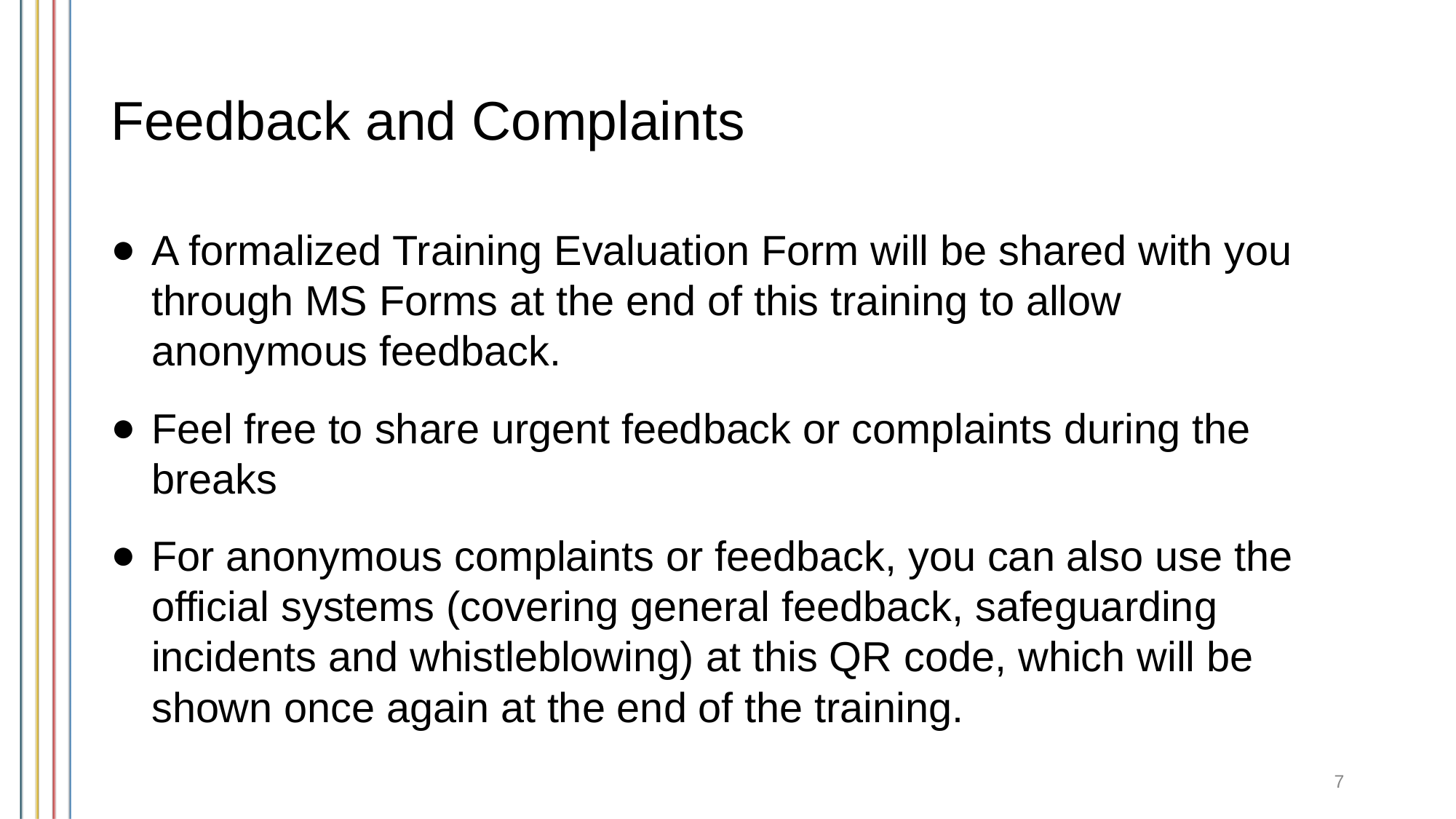

# Feedback and Complaints
A formalized Training Evaluation Form will be shared with you through MS Forms at the end of this training to allow anonymous feedback.
Feel free to share urgent feedback or complaints during the breaks
For anonymous complaints or feedback, you can also use the official systems (covering general feedback, safeguarding incidents and whistleblowing) at this QR code, which will be shown once again at the end of the training.
7